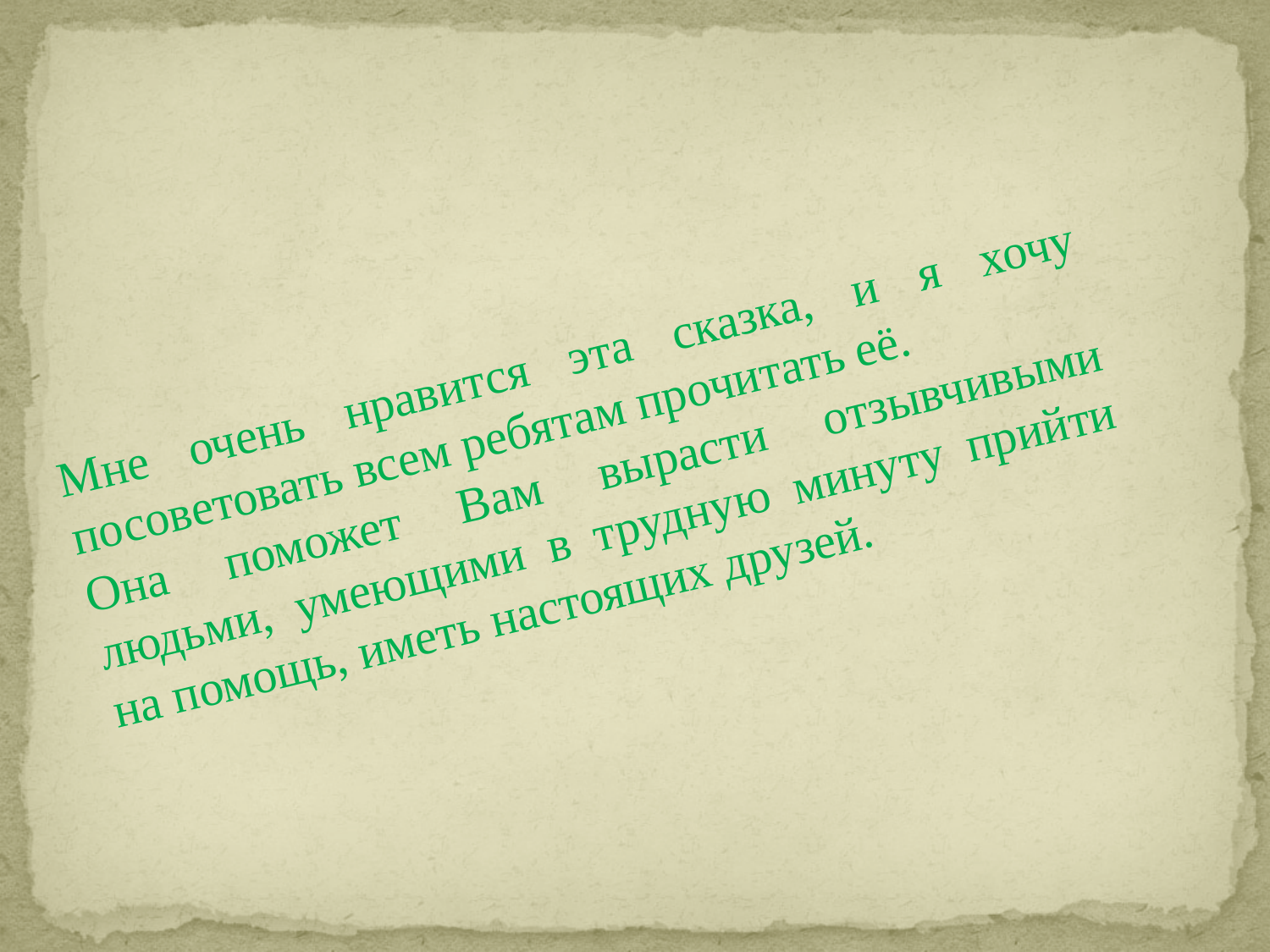

Мне очень нравится эта сказка, и я хочу посоветовать всем ребятам прочитать её.
Она поможет Вам вырасти отзывчивыми людьми, умеющими в трудную минуту прийти на помощь, иметь настоящих друзей.